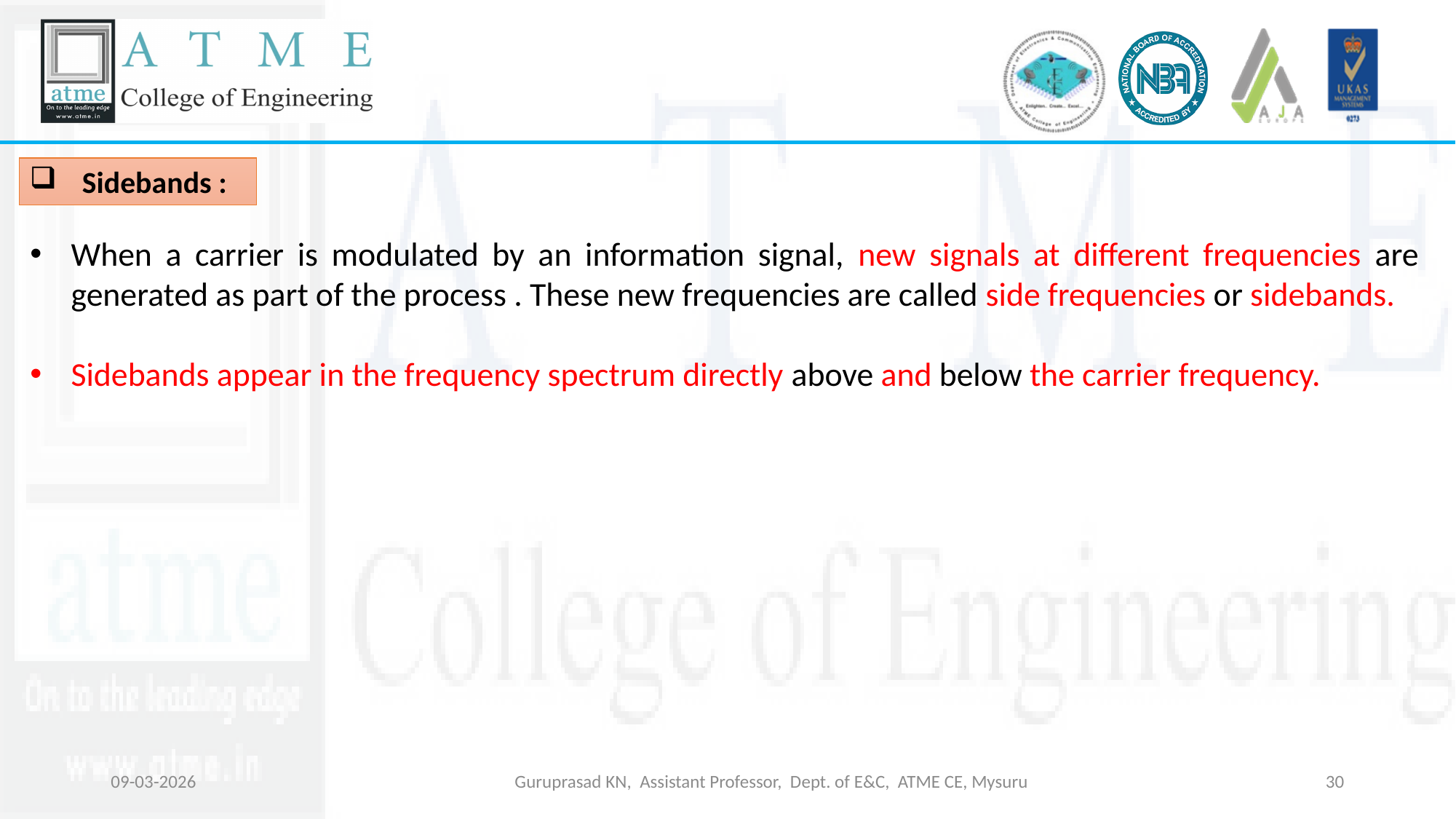

Sidebands :
When a carrier is modulated by an information signal, new signals at different frequencies are generated as part of the process . These new frequencies are called side frequencies or sidebands.

Sidebands appear in the frequency spectrum directly above and below the carrier frequency.
09-03-2026
Guruprasad KN,  Assistant Professor,  Dept. of E&C,  ATME CE, Mysuru
30